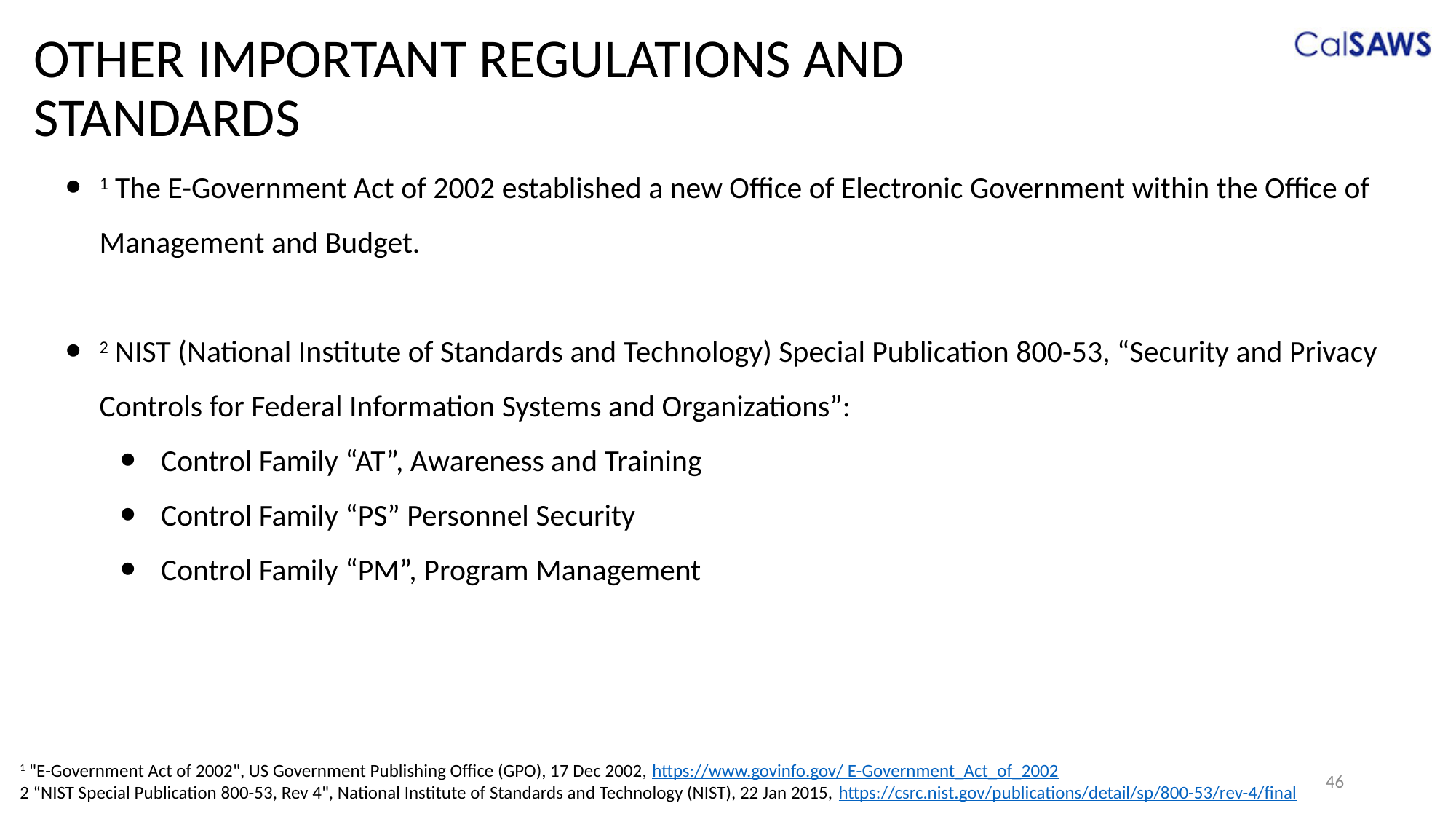

# OTHER IMPORTANT REGULATIONS AND STANDARDS
1 The E-Government Act of 2002 established a new Office of Electronic Government within the Office of Management and Budget.

2 NIST (National Institute of Standards and Technology) Special Publication 800-53, “Security and Privacy Controls for Federal Information Systems and Organizations”:
Control Family “AT”, Awareness and Training
Control Family “PS” Personnel Security
Control Family “PM”, Program Management
1 "E-Government Act of 2002", US Government Publishing Office (GPO), 17 Dec 2002, https://www.govinfo.gov/ E-Government_Act_of_2002
2 “NIST Special Publication 800-53, Rev 4", National Institute of Standards and Technology (NIST), 22 Jan 2015, https://csrc.nist.gov/publications/detail/sp/800-53/rev-4/final
46